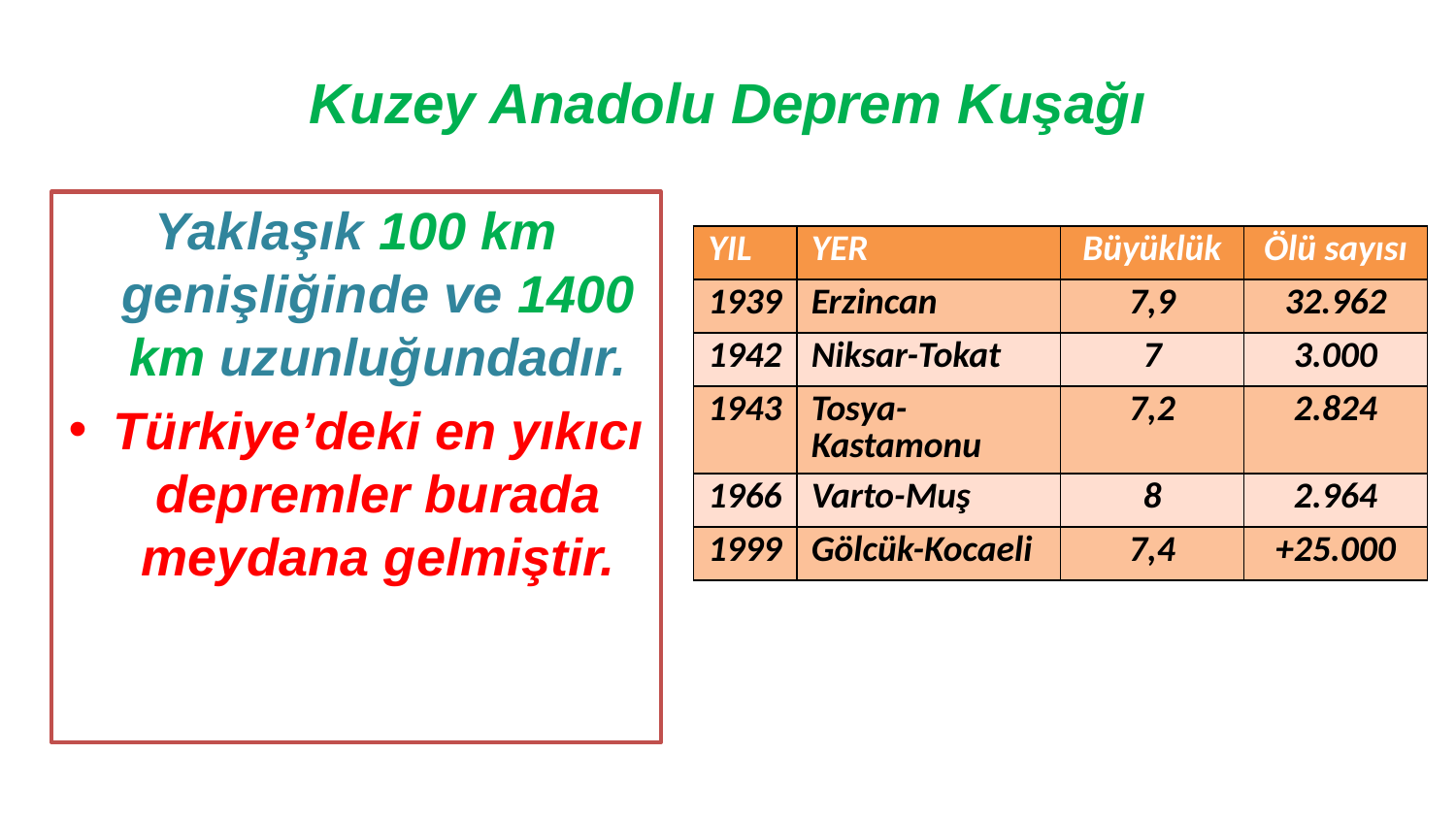

# Kuzey Anadolu Deprem Kuşağı
Yaklaşık 100 km genişliğinde ve 1400 km uzunluğundadır.
Türkiye’deki en yıkıcı depremler burada meydana gelmiştir.
| YIL | YER | Büyüklük | Ölü sayısı |
| --- | --- | --- | --- |
| 1939 | Erzincan | 7,9 | 32.962 |
| 1942 | Niksar-Tokat | 7 | 3.000 |
| 1943 | Tosya-Kastamonu | 7,2 | 2.824 |
| 1966 | Varto-Muş | 8 | 2.964 |
| 1999 | Gölcük-Kocaeli | 7,4 | +25.000 |